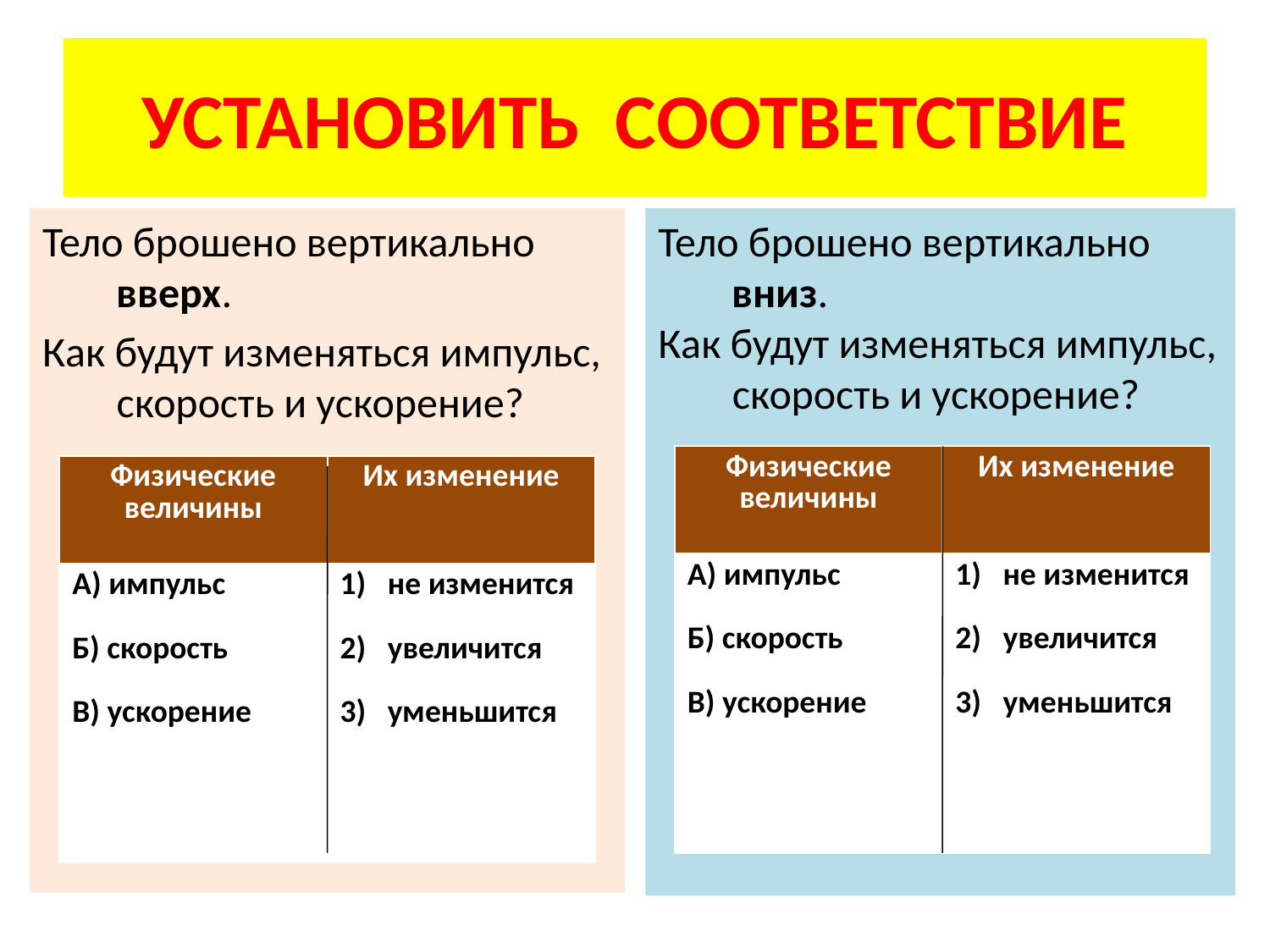

# УСТАНОВИТЬ  СООТВЕТСТВИЕ
Тело брошено вертикально  вверх.
Как будут изменяться импульс, скорость и ускорение?
Тело брошено вертикально вниз.
Как будут изменяться импульс, скорость и ускорение?
| Физические величины | Их изменение |
| --- | --- |
| А) импульс Б) скорость В) ускорение | не изменится увеличится уменьшится |
| Физические величины | Их изменение |
| --- | --- |
| А) импульс Б) скорость В) ускорение | не изменится увеличится уменьшится |